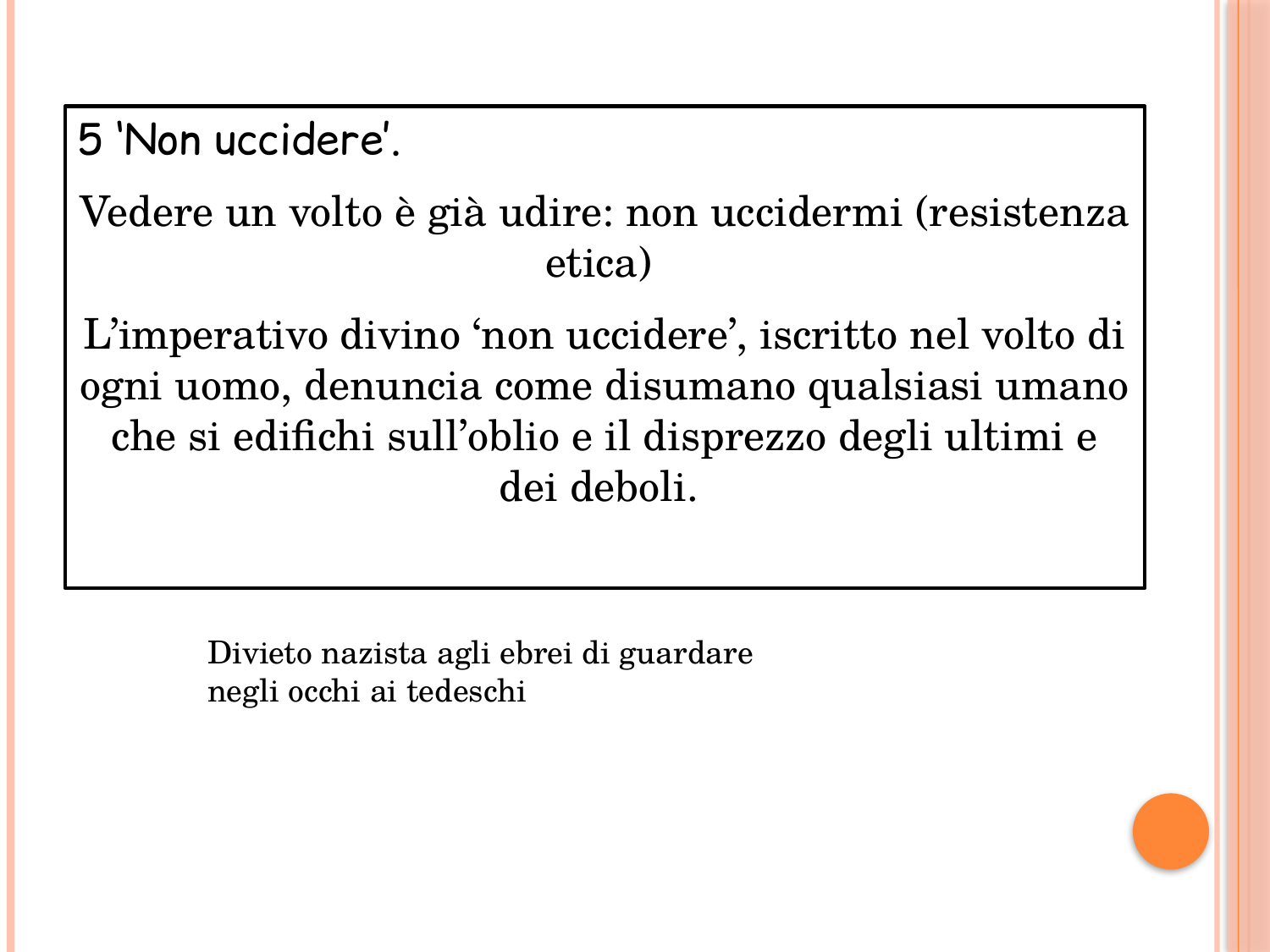

5 ‘Non uccidere’.
Vedere un volto è già udire: non uccidermi (resistenza etica)
L’imperativo divino ‘non uccidere’, iscritto nel volto di ogni uomo, denuncia come disumano qualsiasi umano che si edifichi sull’oblio e il disprezzo degli ultimi e dei deboli.

Divieto nazista agli ebrei di guardare negli occhi ai tedeschi